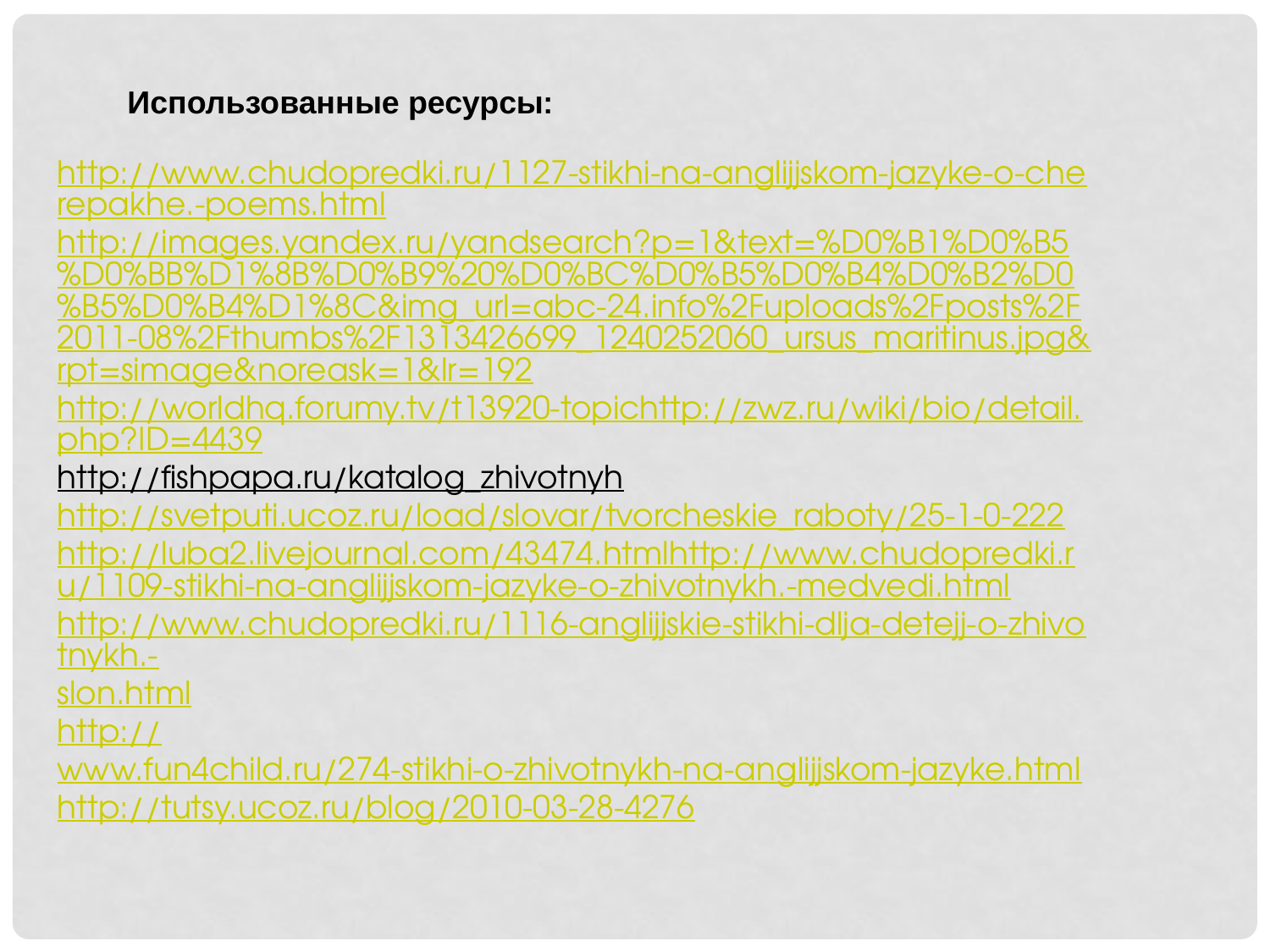

Использованные ресурсы:
http://www.chudopredki.ru/1127-stikhi-na-anglijjskom-jazyke-o-cherepakhe.-poems.html
http://images.yandex.ru/yandsearch?p=1&text=%D0%B1%D0%B5%D0%BB%D1%8B%D0%B9%20%D0%BC%D0%B5%D0%B4%D0%B2%D0%B5%D0%B4%D1%8C&img_url=abc-24.info%2Fuploads%2Fposts%2F2011-08%2Fthumbs%2F1313426699_1240252060_ursus_maritinus.jpg&rpt=simage&noreask=1&lr=192
http://worldhq.forumy.tv/t13920-topichttp://zwz.ru/wiki/bio/detail.php?ID=4439
http://fishpapa.ru/katalog_zhivotnyh http://svetputi.ucoz.ru/load/slovar/tvorcheskie_raboty/25-1-0-222
http://luba2.livejournal.com/43474.htmlhttp://www.chudopredki.ru/1109-stikhi-na-anglijjskom-jazyke-o-zhivotnykh.-medvedi.html
http://www.chudopredki.ru/1116-anglijjskie-stikhi-dlja-detejj-o-zhivotnykh.-slon.html
http://www.fun4child.ru/274-stikhi-o-zhivotnykh-na-anglijjskom-jazyke.html
http://tutsy.ucoz.ru/blog/2010-03-28-4276